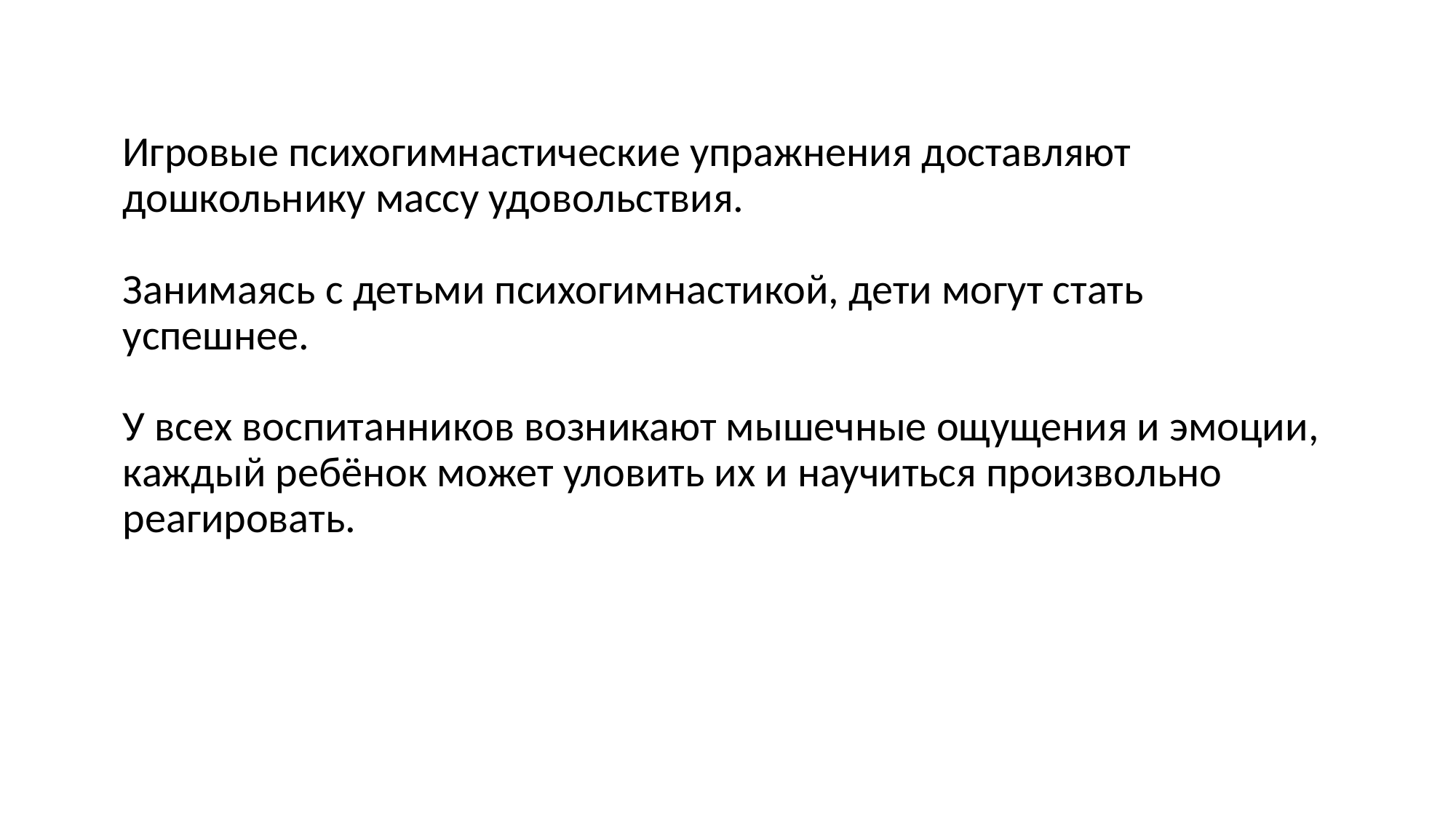

# Игровые психогимнастические упражнения доставляют дошкольнику массу удовольствия. Занимаясь с детьми психогимнастикой, дети могут стать успешнее. У всех воспитанников возникают мышечные ощущения и эмоции, каждый ребёнок может уловить их и научиться произвольно реагировать.